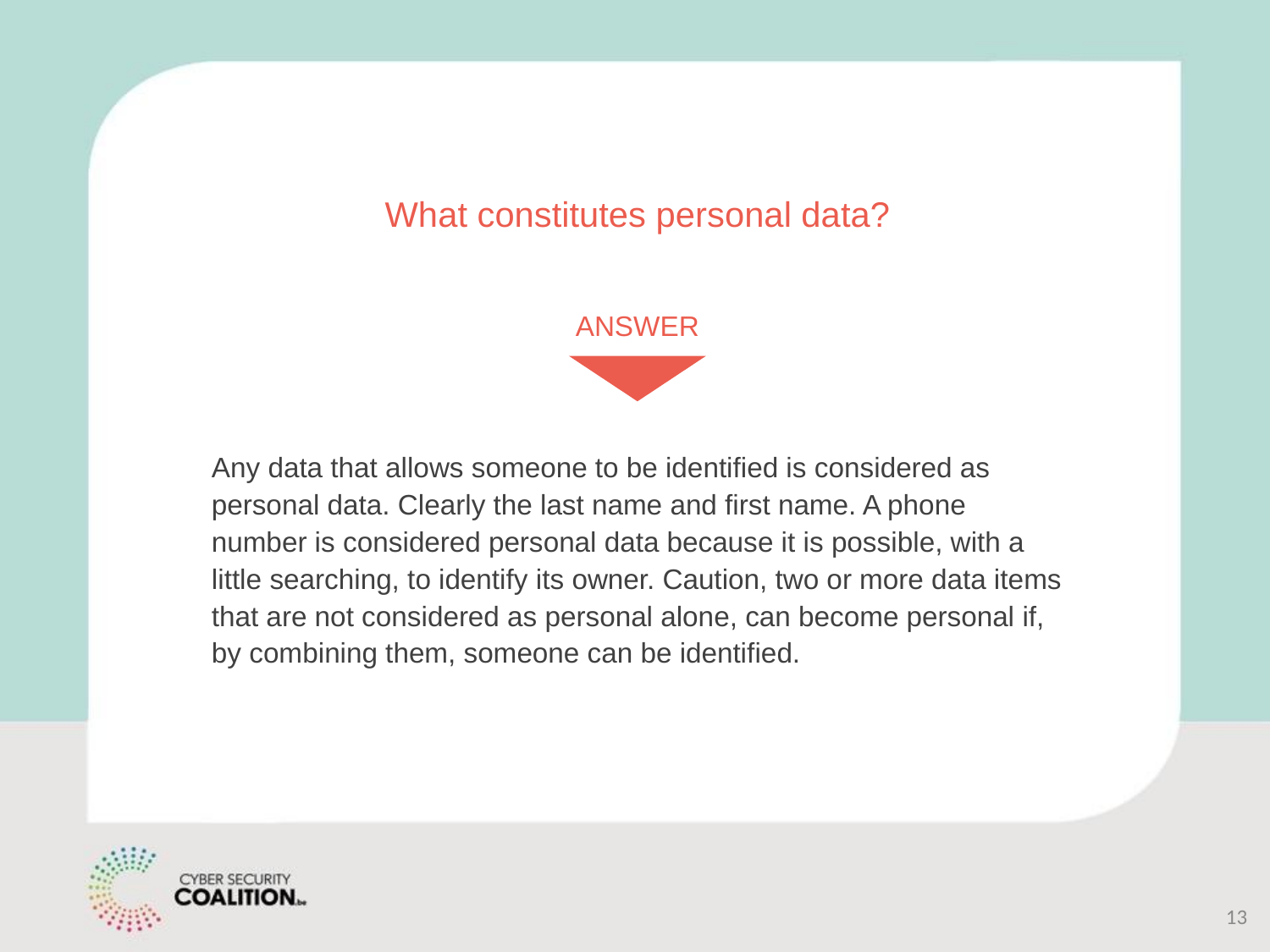

# What constitutes personal data?
ANSWER

Any data that allows someone to be identified is considered as personal data. Clearly the last name and first name. A phone number is considered personal data because it is possible, with a little searching, to identify its owner. Caution, two or more data items that are not considered as personal alone, can become personal if, by combining them, someone can be identified.

13